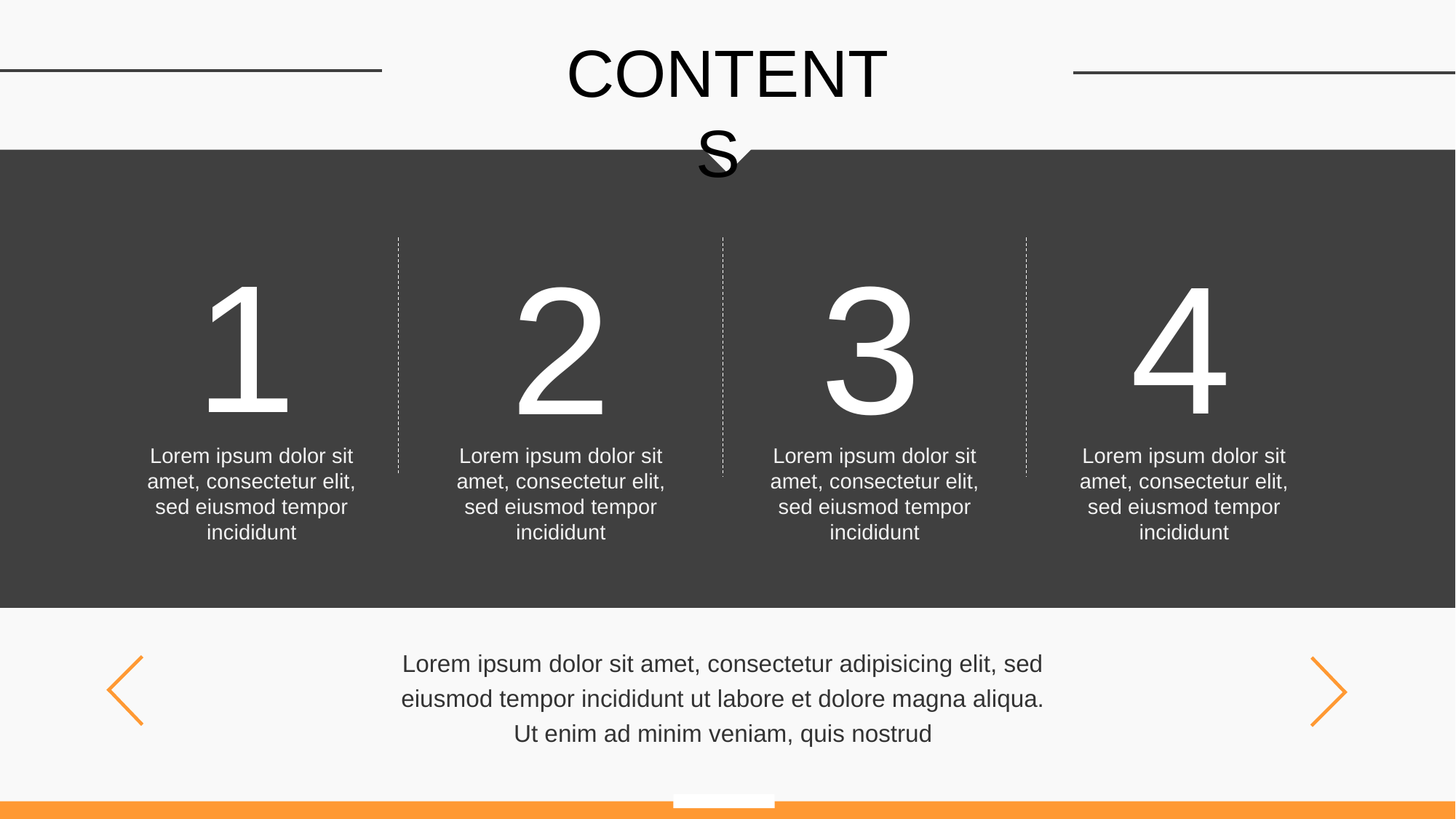

CONTENTS

1
4
3
2
Lorem ipsum dolor sit amet, consectetur elit, sed eiusmod tempor incididunt

Lorem ipsum dolor sit amet, consectetur elit, sed eiusmod tempor incididunt

Lorem ipsum dolor sit amet, consectetur elit, sed eiusmod tempor incididunt

Lorem ipsum dolor sit amet, consectetur elit, sed eiusmod tempor incididunt

Lorem ipsum dolor sit amet, consectetur adipisicing elit, sed eiusmod tempor incididunt ut labore et dolore magna aliqua. Ut enim ad minim veniam, quis nostrud